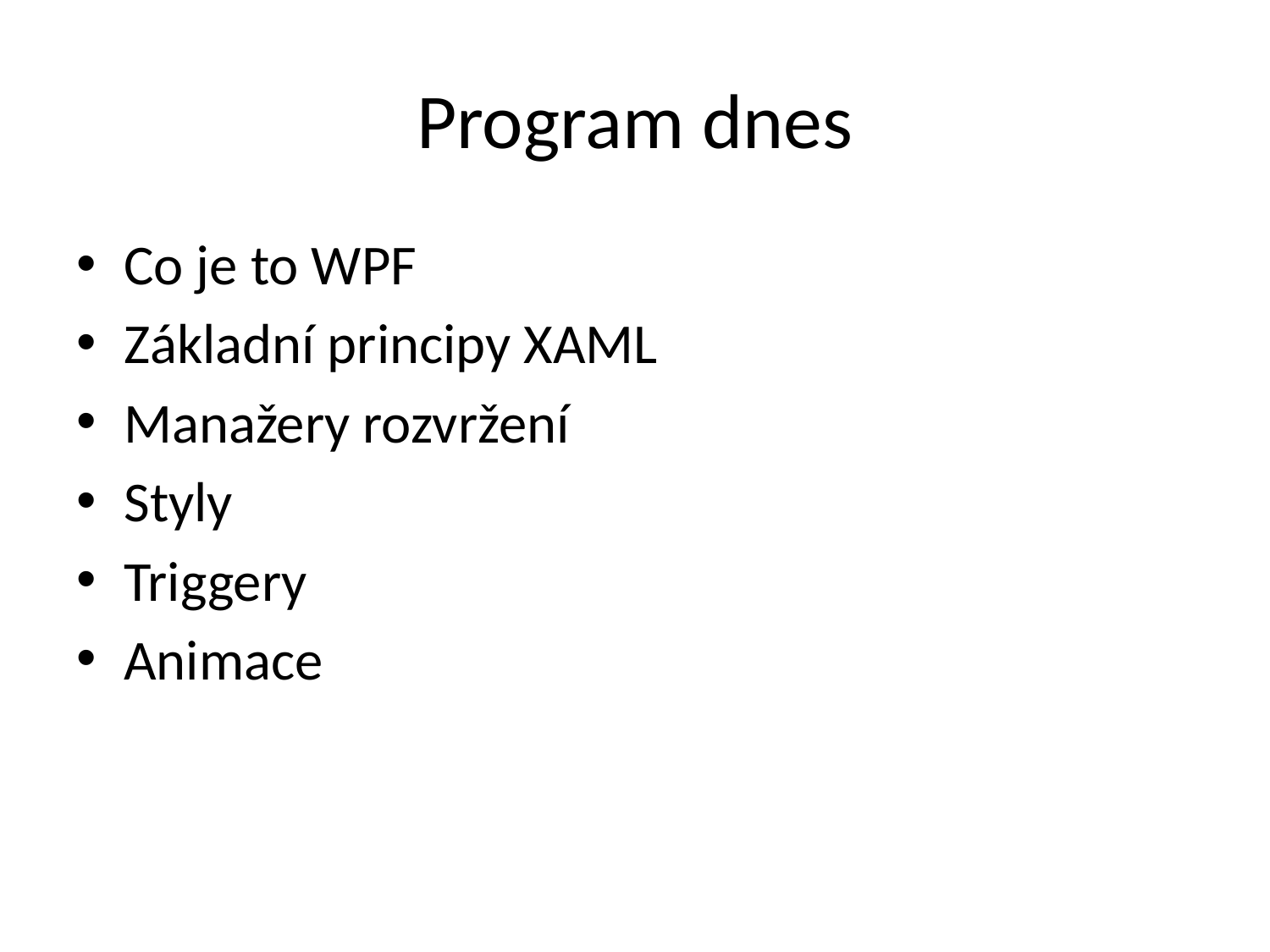

# Program dnes
Co je to WPF
Základní principy XAML
Manažery rozvržení
Styly
Triggery
Animace